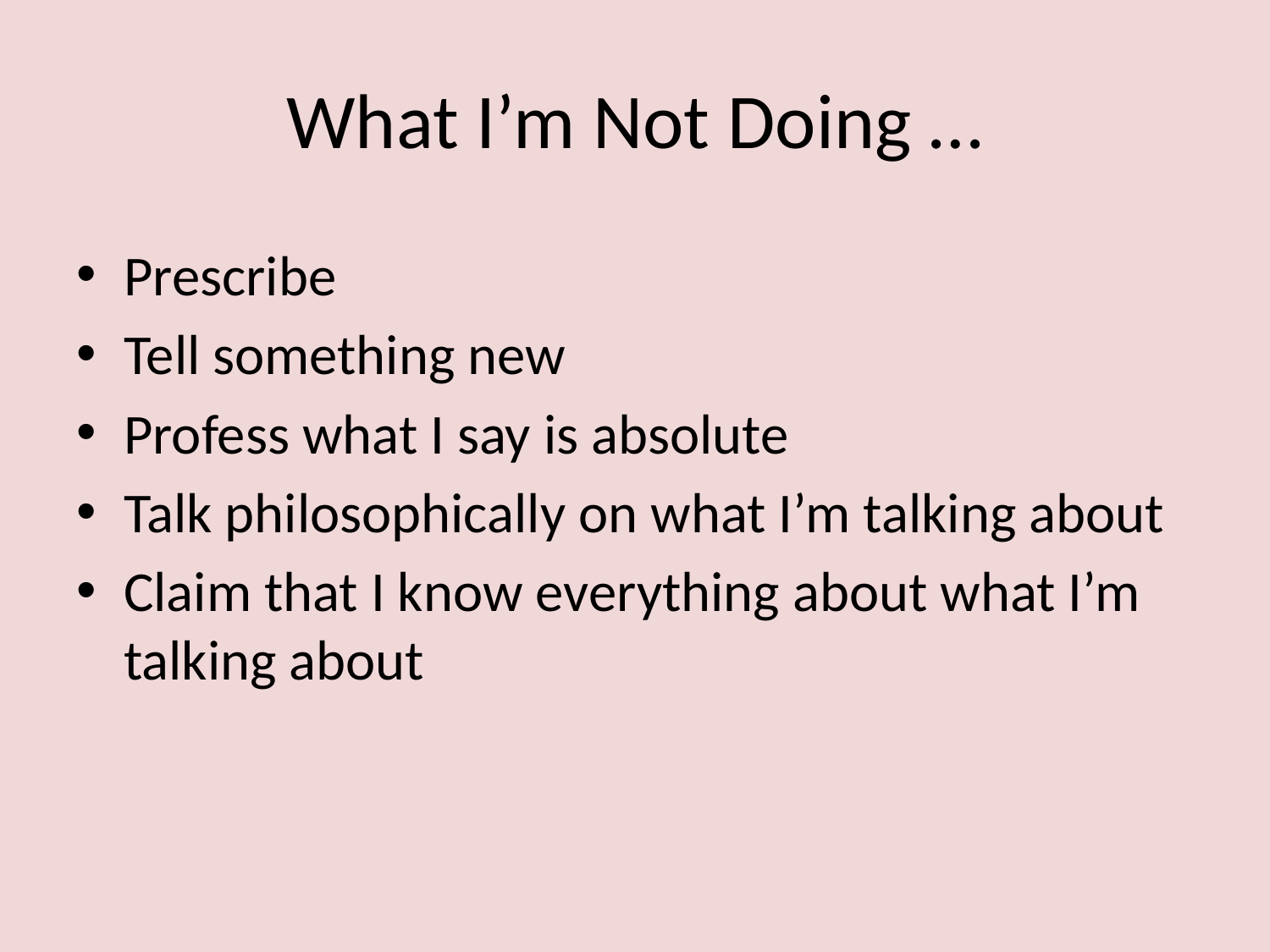

# What I’m Not Doing …
Prescribe
Tell something new
Profess what I say is absolute
Talk philosophically on what I’m talking about
Claim that I know everything about what I’m talking about